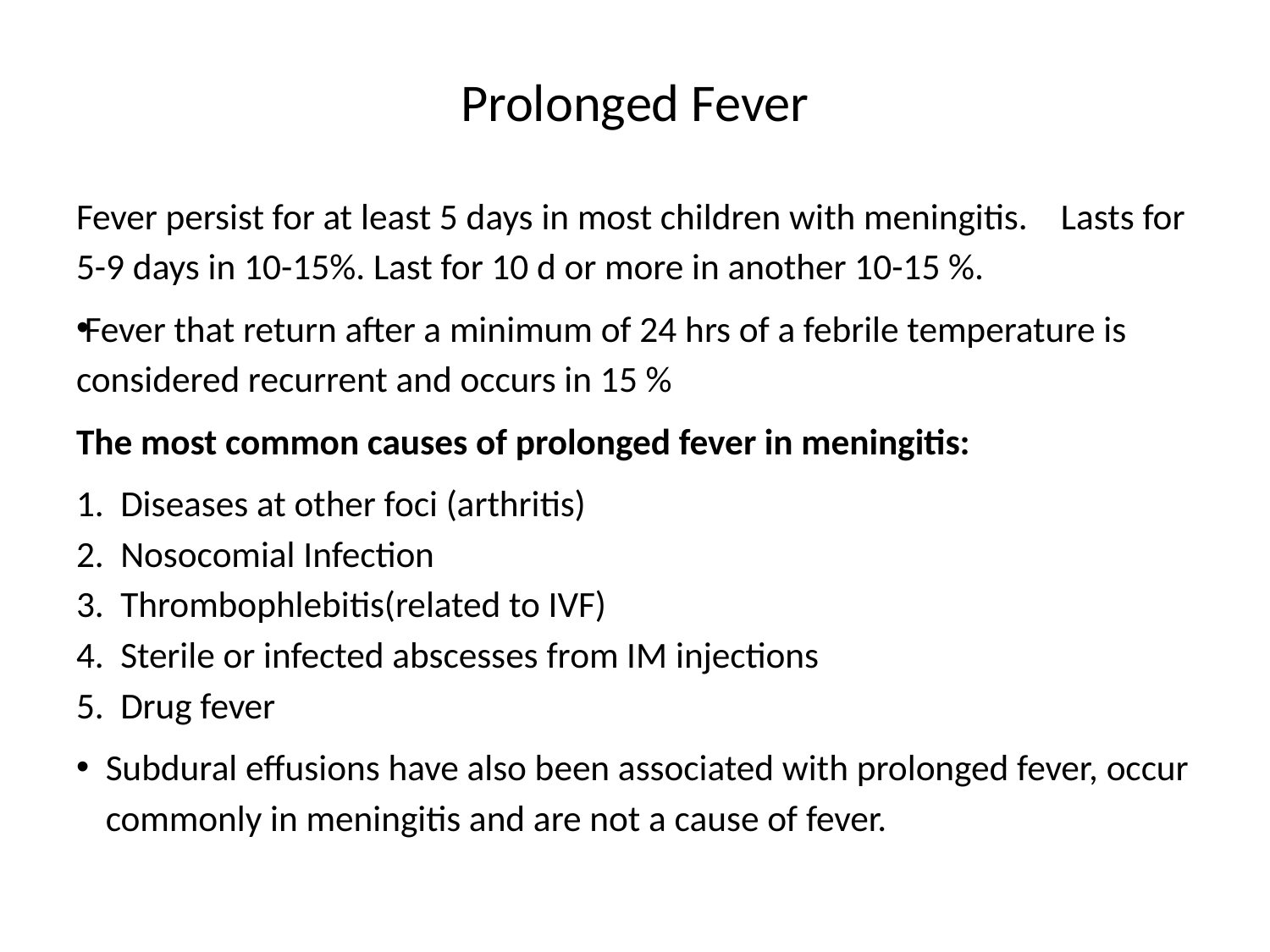

# Prolonged Fever
Fever persist for at least 5 days in most children with meningitis.    Lasts for 5-9 days in 10-15%. Last for 10 d or more in another 10-15 %.
Fever that return after a minimum of 24 hrs of a febrile temperature is considered recurrent and occurs in 15 %
The most common causes of prolonged fever in meningitis:
Diseases at other foci (arthritis)
Nosocomial Infection
Thrombophlebitis(related to IVF)
Sterile or infected abscesses from IM injections
Drug fever
Subdural effusions have also been associated with prolonged fever, occur commonly in meningitis and are not a cause of fever.